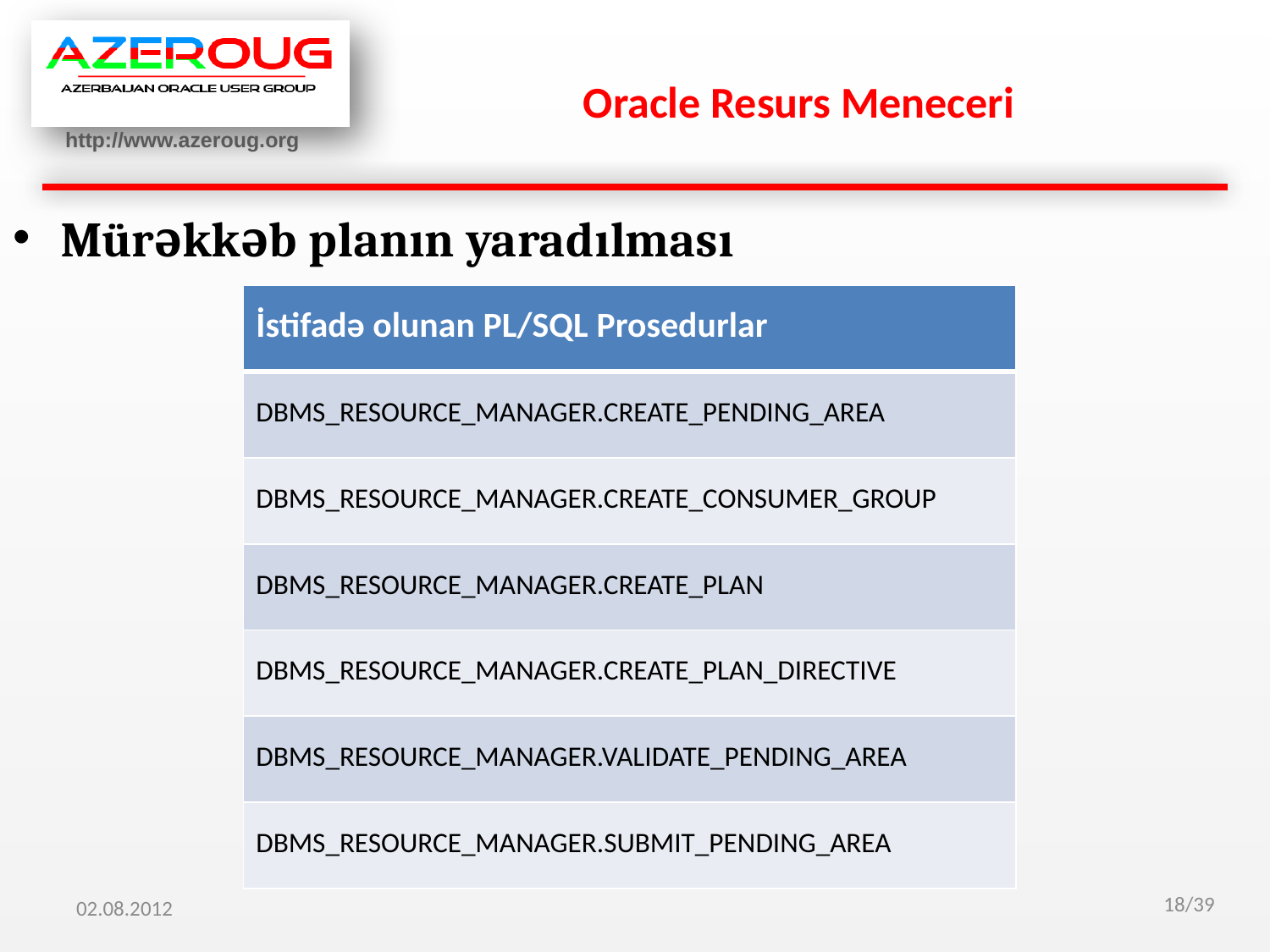

# Oracle Resurs Meneceri

Mürəkkəb planın yaradılması

| İstifadə olunan PL/SQL Prosedurlar |
| --- |
| DBMS\_RESOURCE\_MANAGER.CREATE\_PENDING\_AREA |
| DBMS\_RESOURCE\_MANAGER.CREATE\_CONSUMER\_GROUP |
| DBMS\_RESOURCE\_MANAGER.CREATE\_PLAN |
| DBMS\_RESOURCE\_MANAGER.CREATE\_PLAN\_DIRECTIVE |
| DBMS\_RESOURCE\_MANAGER.VALIDATE\_PENDING\_AREA |
| DBMS\_RESOURCE\_MANAGER.SUBMIT\_PENDING\_AREA |
02.08.2012